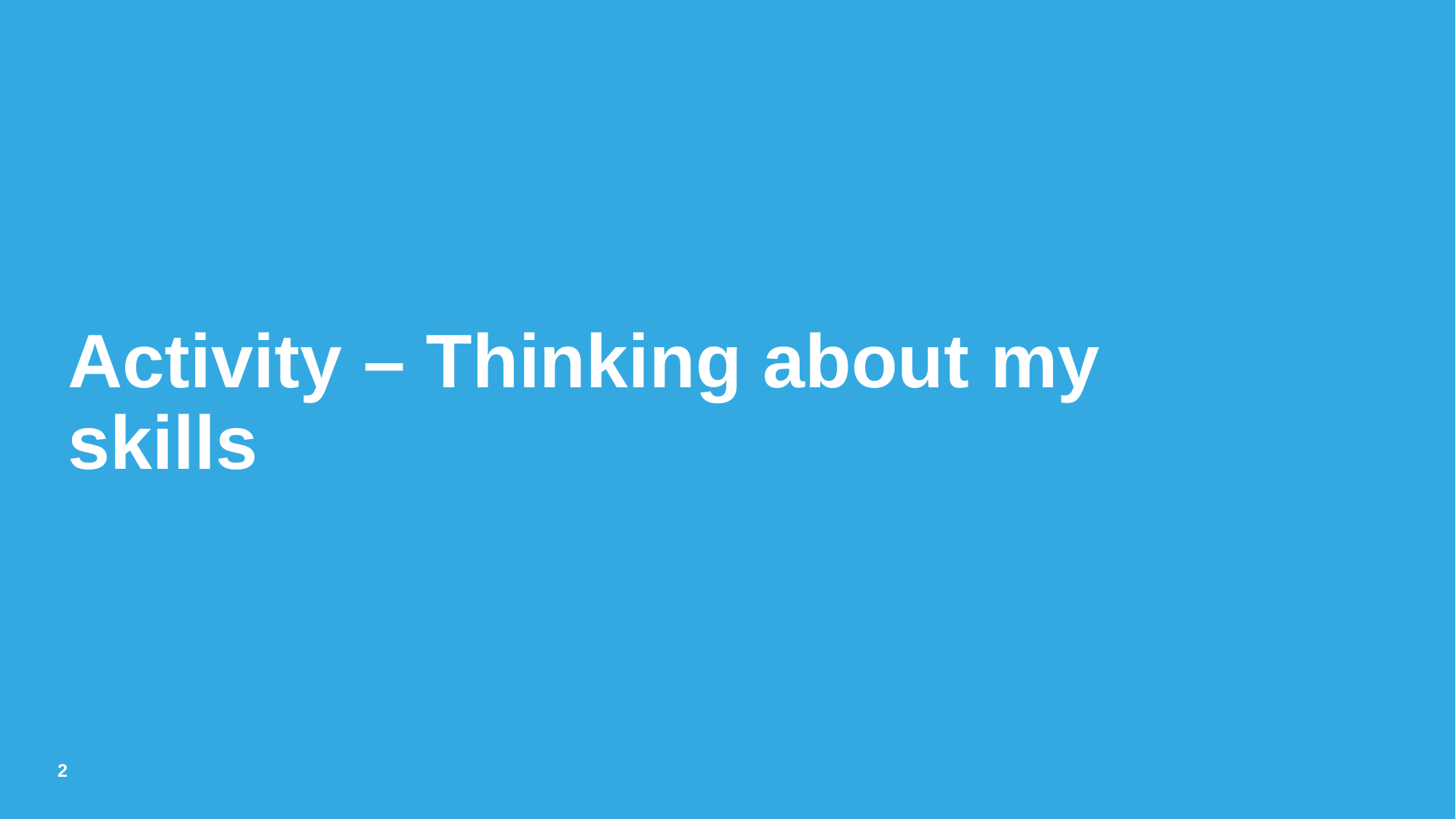

# Activity – Thinking about my skills
2